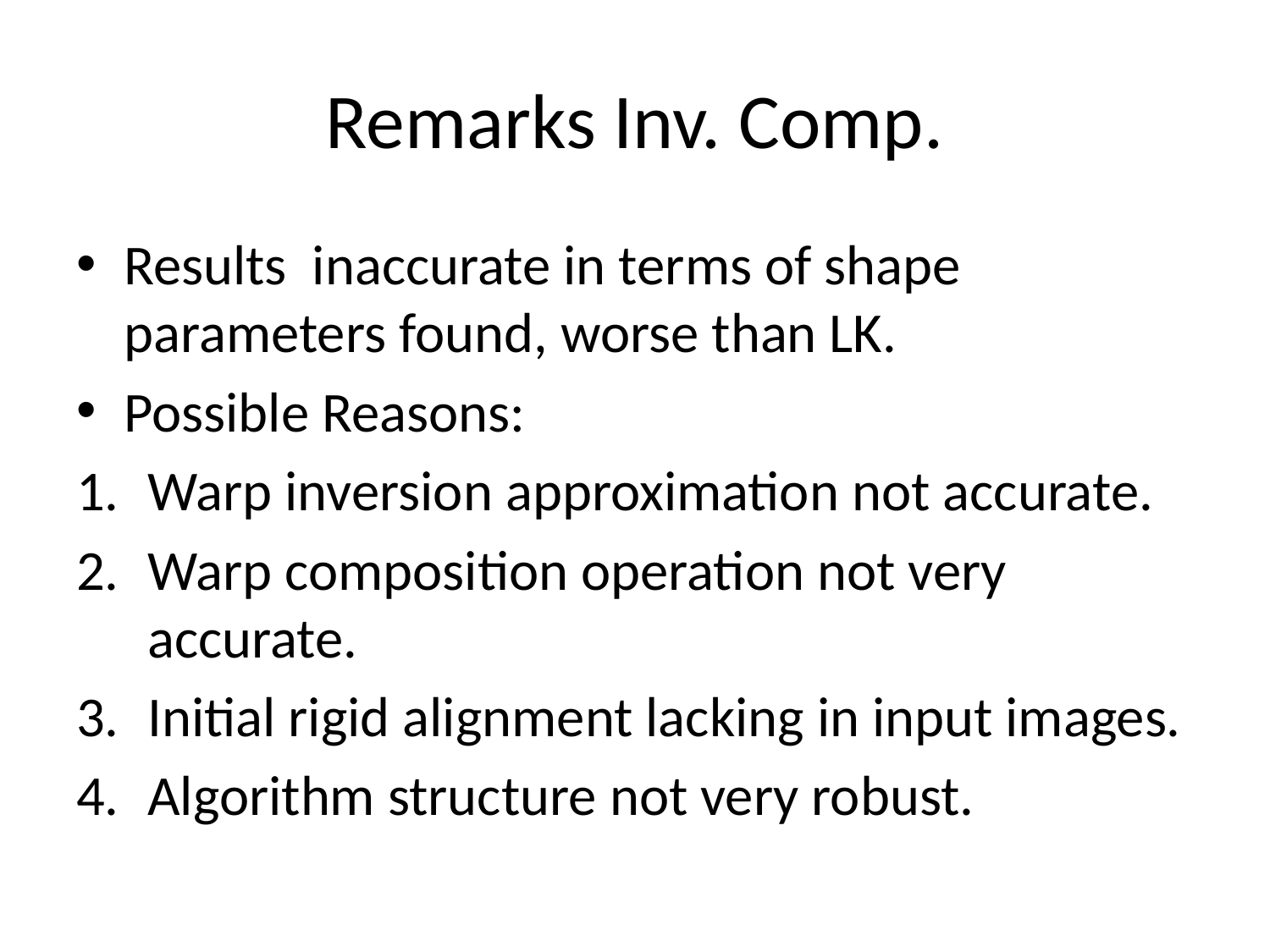

# Remarks Inv. Comp.
Results  inaccurate in terms of shape parameters found, worse than LK.
Possible Reasons:
Warp inversion approximation not accurate.
Warp composition operation not very accurate.
Initial rigid alignment lacking in input images.
Algorithm structure not very robust.